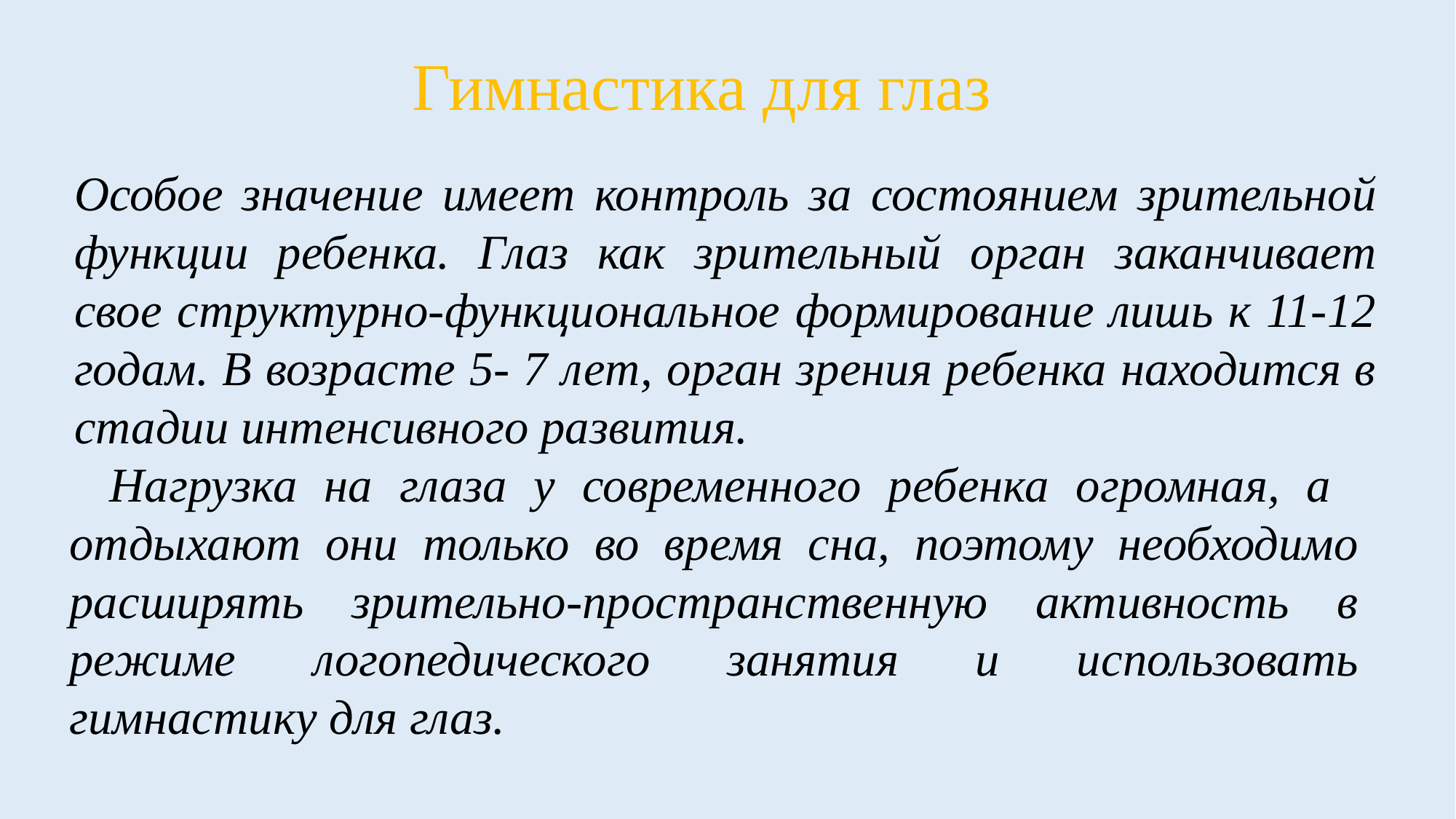

# Гимнастика для глаз
Особое значение имеет контроль за состоянием зрительной функции ребенка. Глаз как зрительный орган заканчивает свое структурно-функциональное формирование лишь к 11-12 годам. В возрасте 5- 7 лет, орган зрения ребенка находится в стадии интенсивного развития.
   Нагрузка на глаза у современного ребенка огромная, а  отдыхают они только во время сна, поэтому необходимо расширять зрительно-пространственную активность в режиме логопедического занятия и использовать гимнастику для глаз.